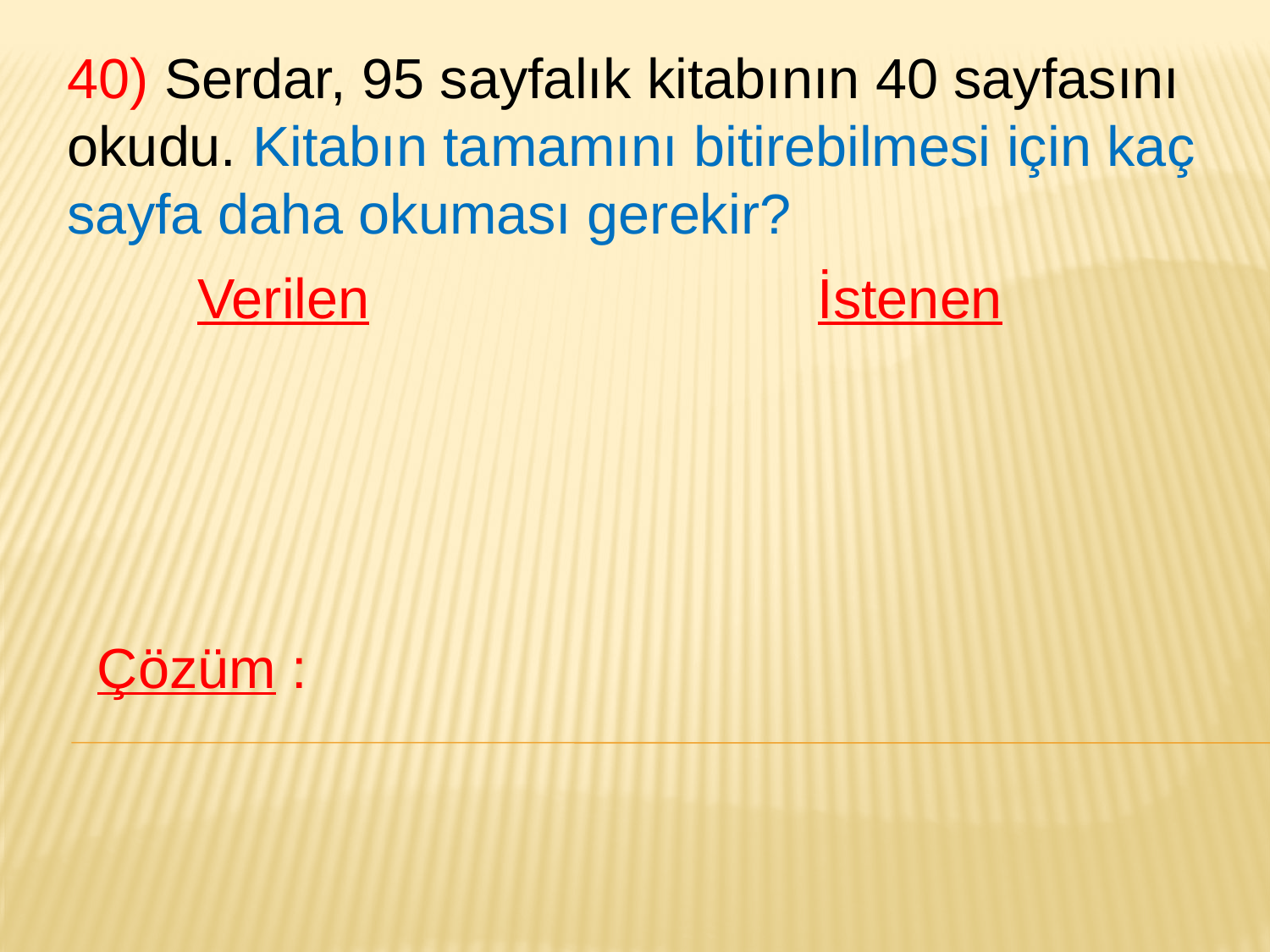

40) Serdar, 95 sayfalık kitabının 40 sayfasını okudu. Kitabın tamamını bitirebilmesi için kaç sayfa daha okuması gerekir?

Verilen
İstenen
Çözüm :